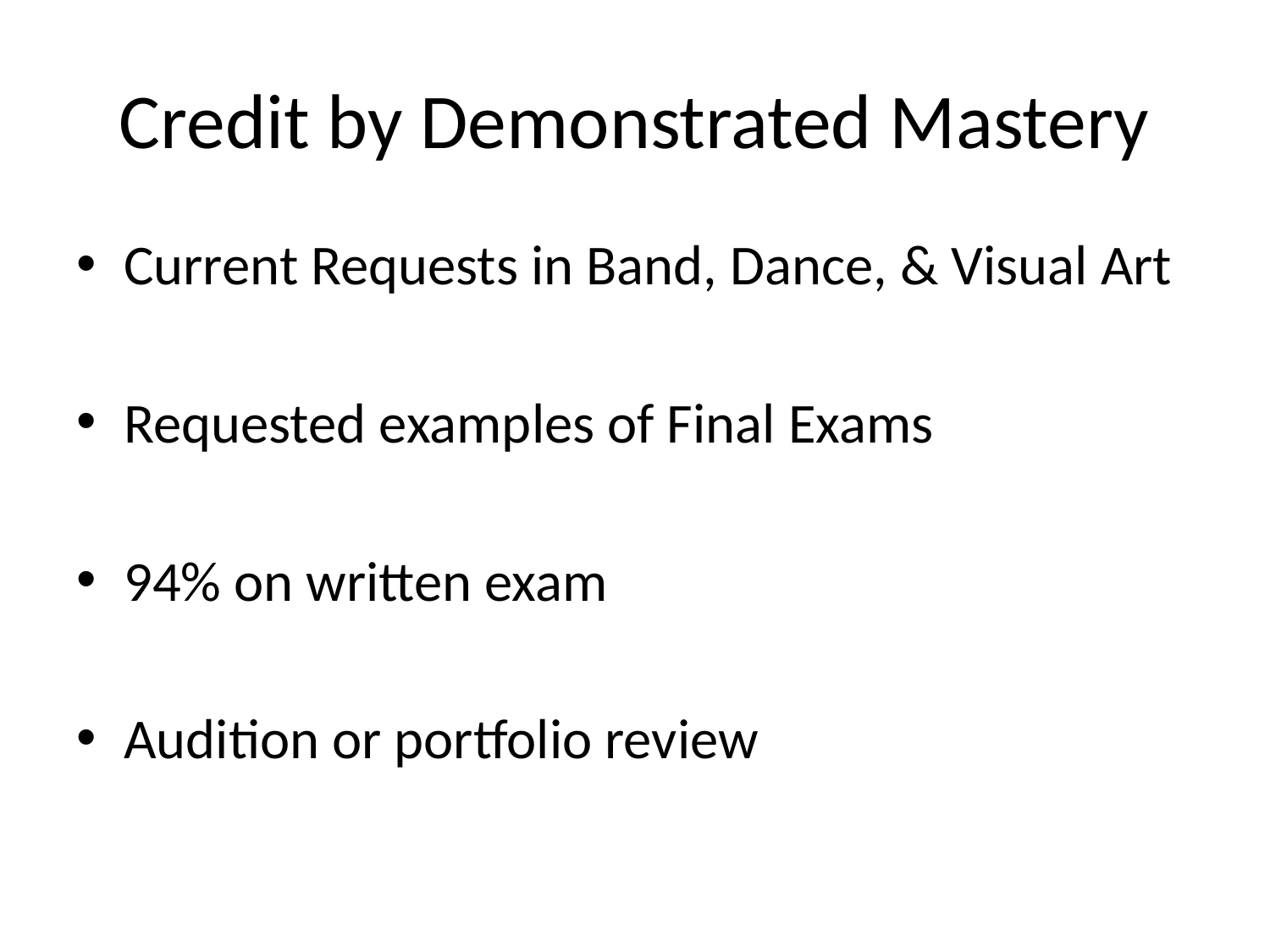

# Credit by Demonstrated Mastery
Current Requests in Band, Dance, & Visual Art

Requested examples of Final Exams

94% on written exam

Audition or portfolio review